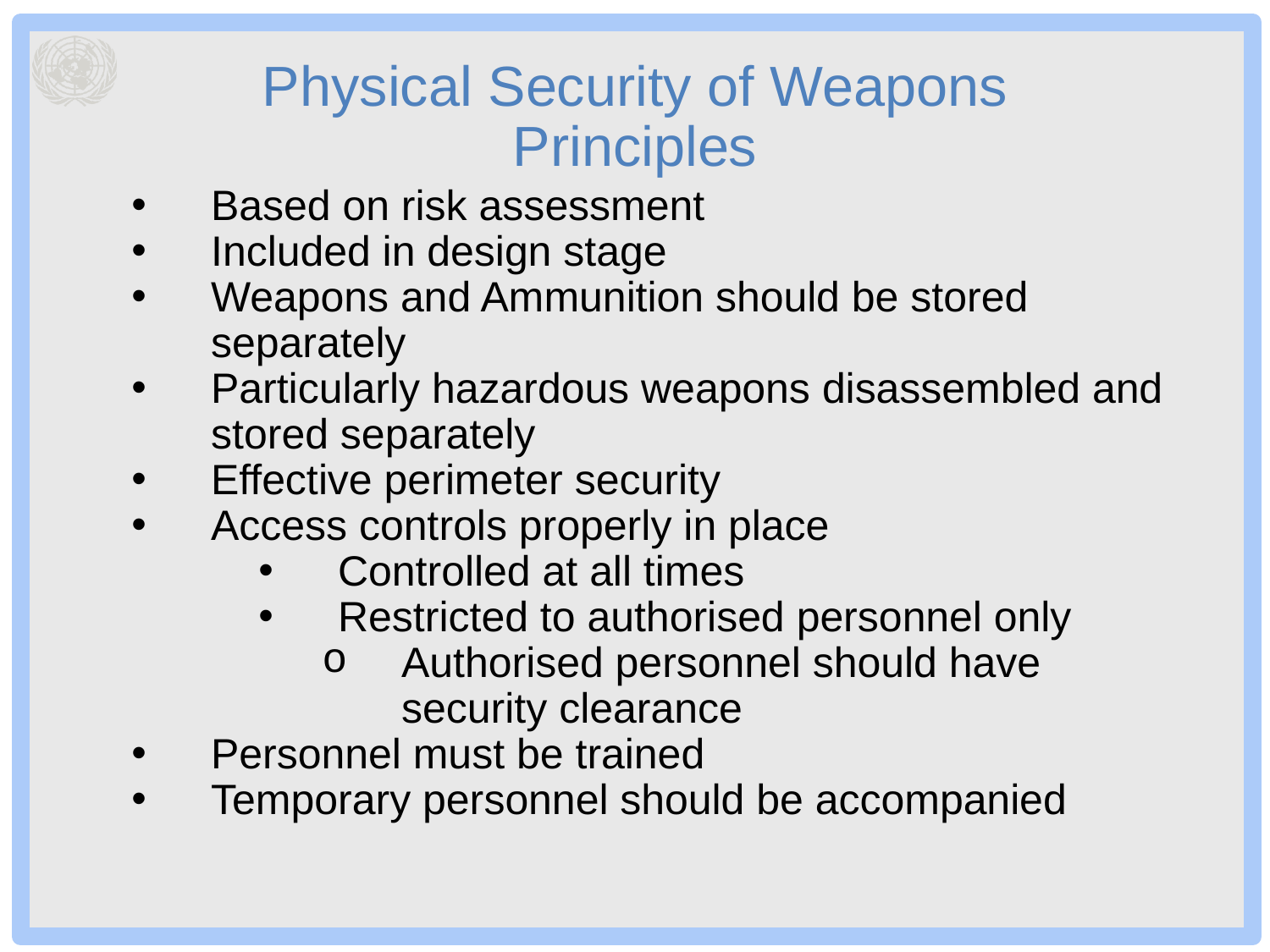

# Physical Security of Weapons Principles
Based on risk assessment
Included in design stage
Weapons and Ammunition should be stored separately
Particularly hazardous weapons disassembled and stored separately
Effective perimeter security
Access controls properly in place
Controlled at all times
Restricted to authorised personnel only
Authorised personnel should have security clearance
Personnel must be trained
Temporary personnel should be accompanied